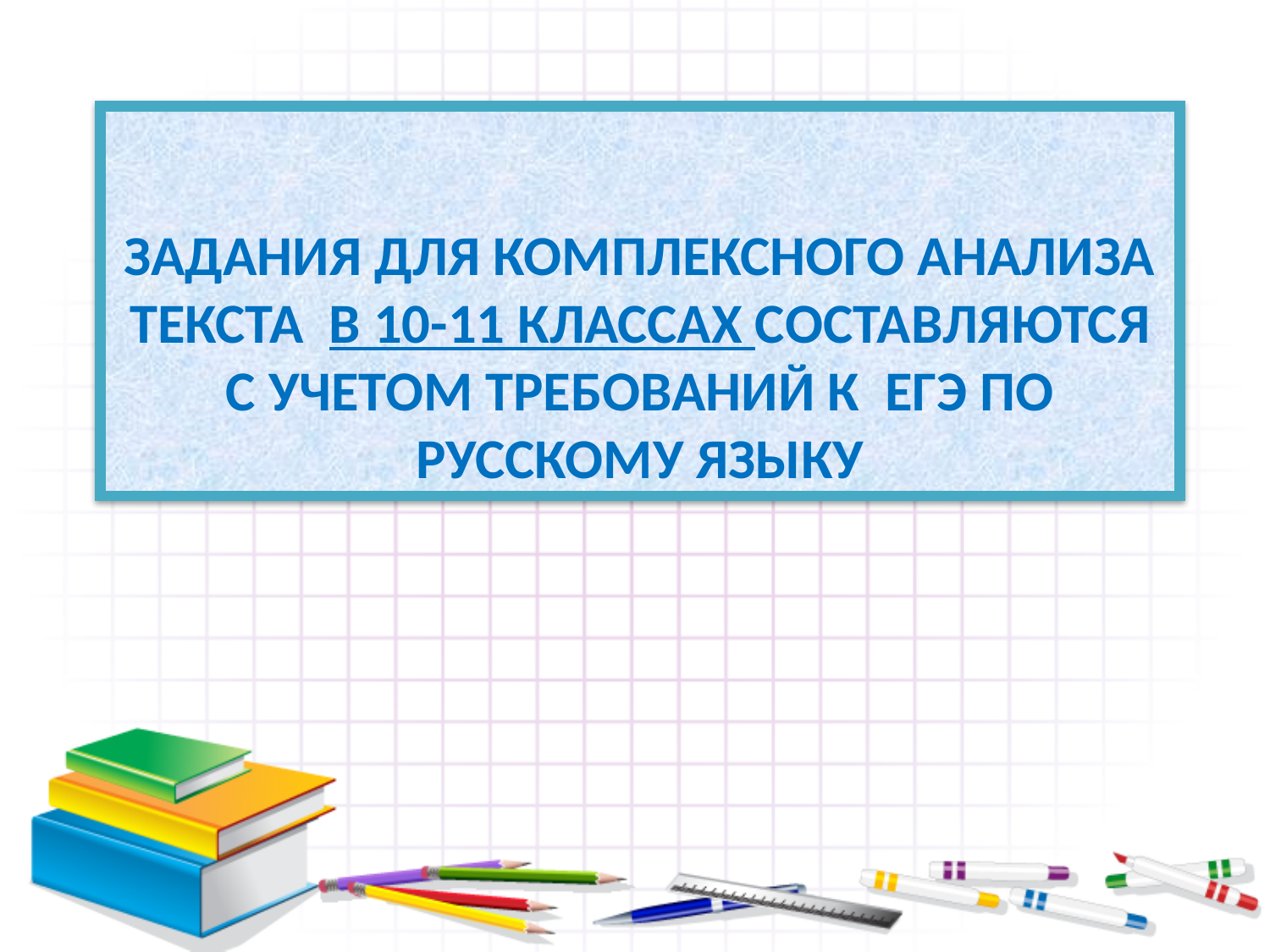

ЗАДАНИЯ ДЛЯ КОМПЛЕКСНОГО АНАЛИЗА ТЕКСТА  В 10-11 КЛАССАХ СОСТАВЛЯЮТСЯ С УЧЕТОМ ТРЕБОВАНИЙ К  ЕГЭ ПО РУССКОМУ ЯЗЫКУ
#